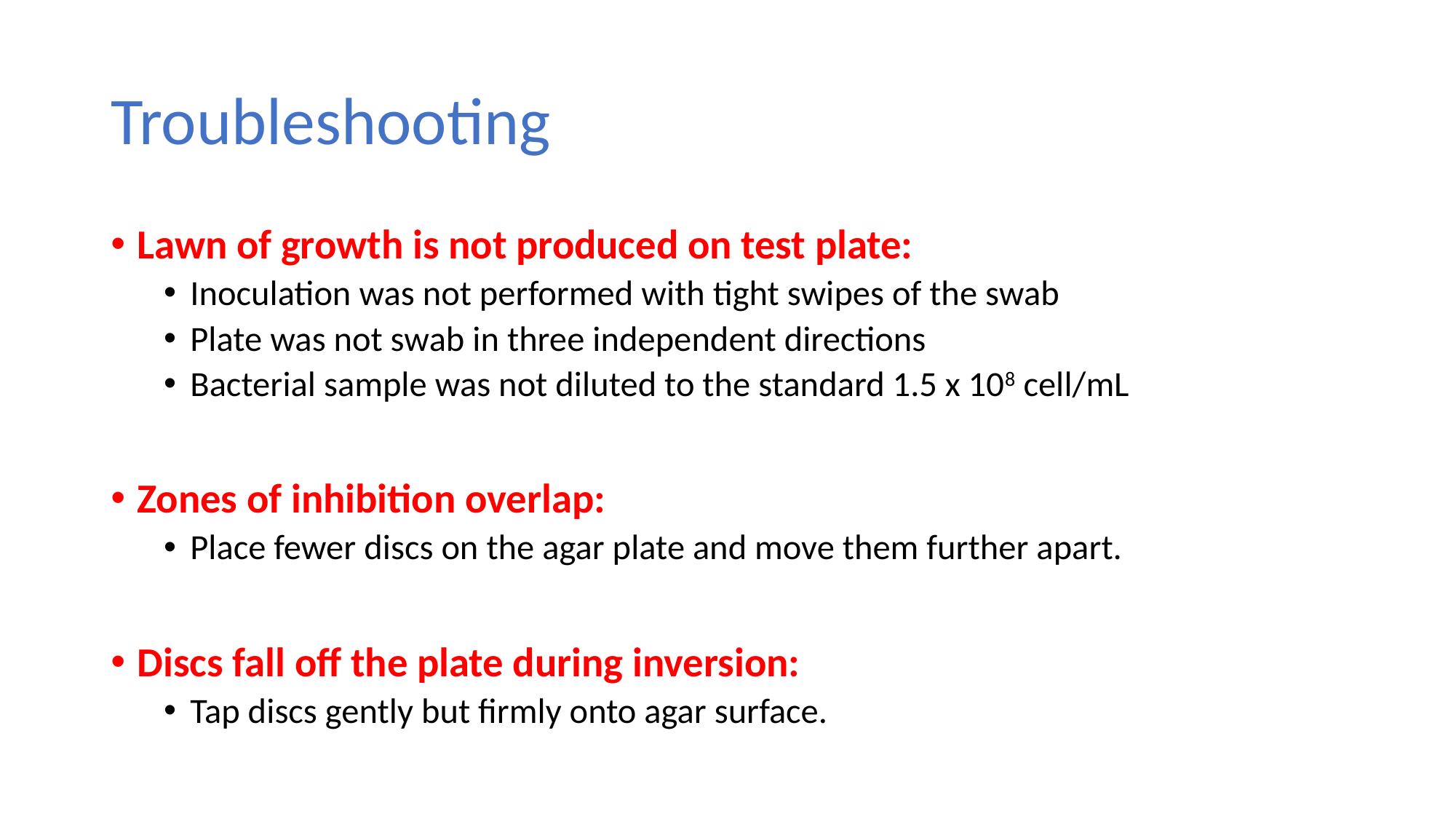

# Troubleshooting
Lawn of growth is not produced on test plate:
Inoculation was not performed with tight swipes of the swab
Plate was not swab in three independent directions
Bacterial sample was not diluted to the standard 1.5 x 108 cell/mL

Zones of inhibition overlap:
Place fewer discs on the agar plate and move them further apart.

Discs fall off the plate during inversion:
Tap discs gently but firmly onto agar surface.